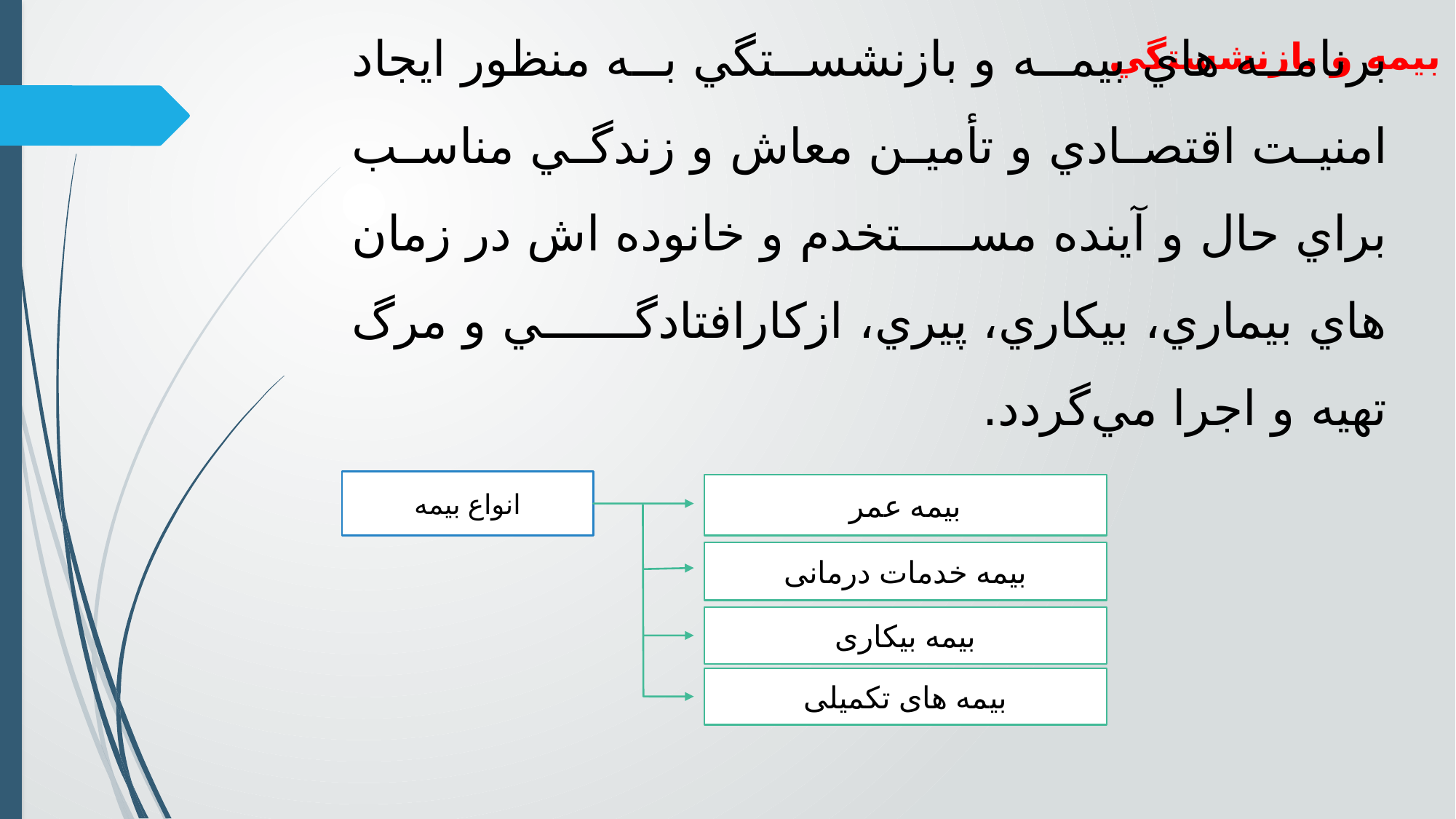

بيمه و بازنشستگي
برنامه هاي بيمه و بازنشستگي به منظور ايجاد امنيت اقتصادي و تأمين معاش و زندگي مناسب براي حال و آينده مستخدم و خانوده اش در زمان هاي بيماري، بيكاري، پيري، ازكارافتادگي و مرگ تهيه و اجرا مي‌گردد.
انواع بیمه
بیمه عمر

بیمه خدمات درمانی
بیمه بیکاری
بیمه های تکمیلی